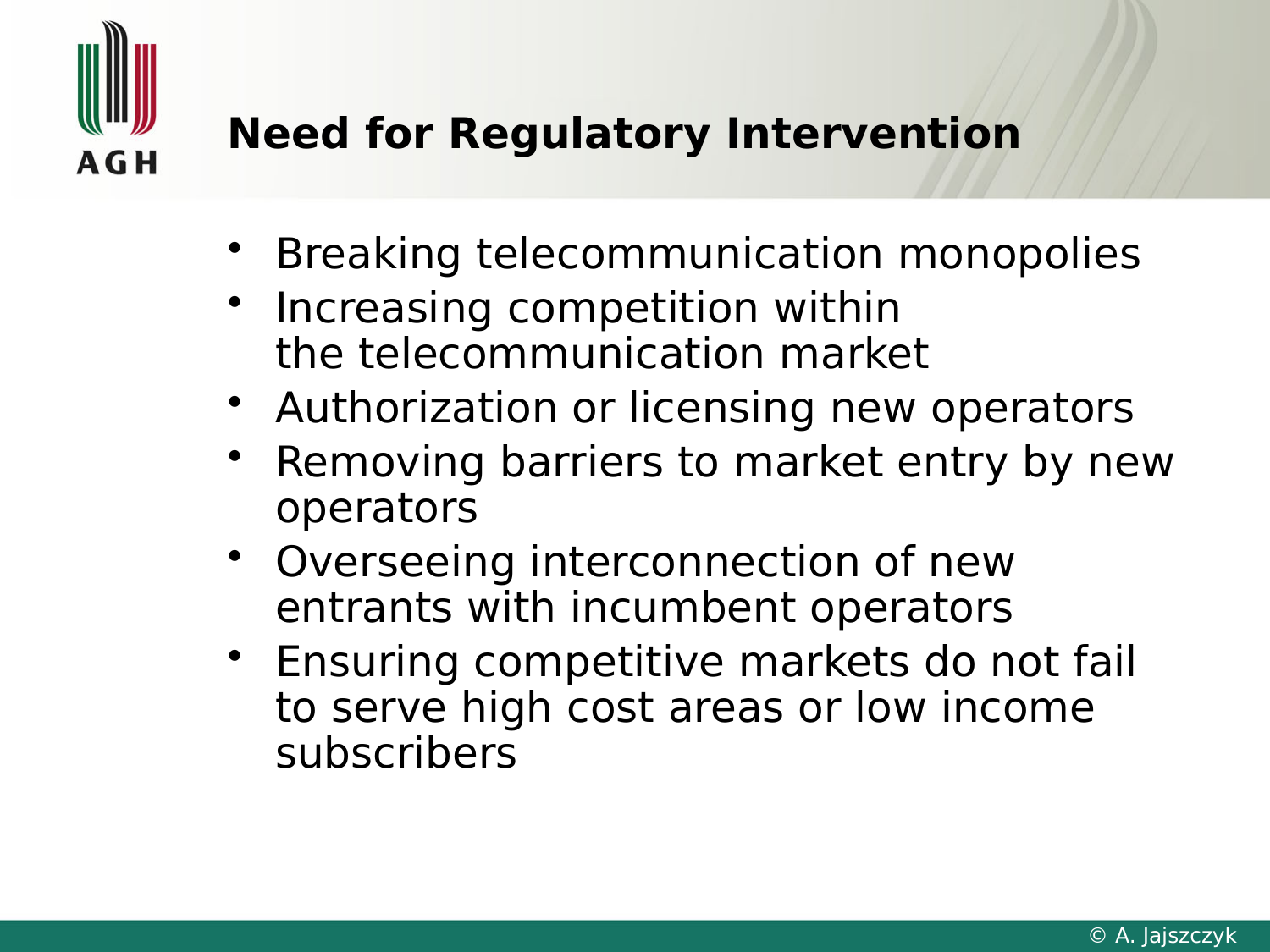

# Need for Regulatory Intervention
Breaking telecommunication monopolies
Increasing competition within
the telecommunication market
Authorization or licensing new operators
Removing barriers to market entry by new operators
Overseeing interconnection of new entrants with incumbent operators
Ensuring competitive markets do not fail
to serve high cost areas or low income subscribers